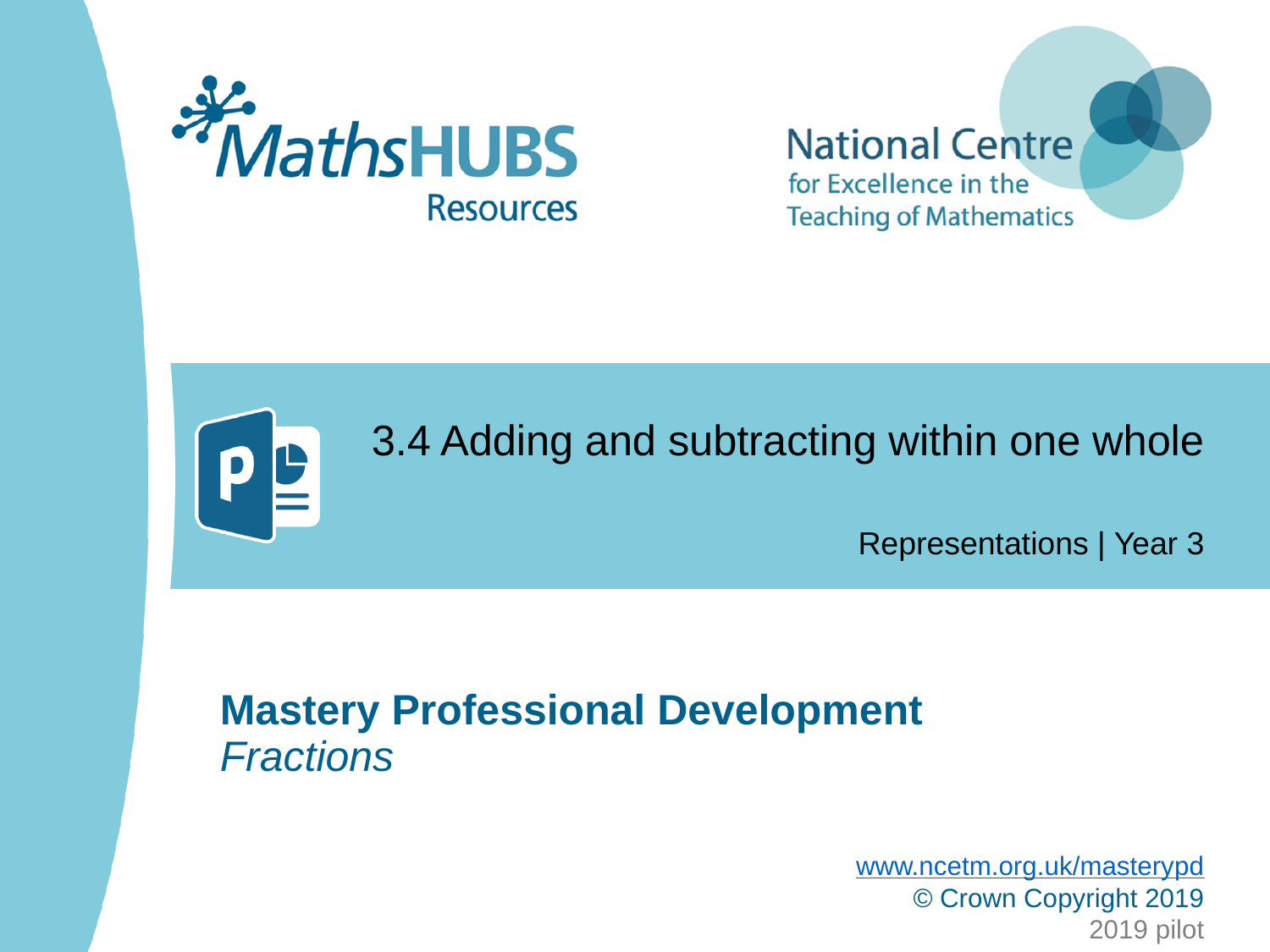

# 3.4 Adding and subtracting within one whole
Representations | Year 3
Fractions